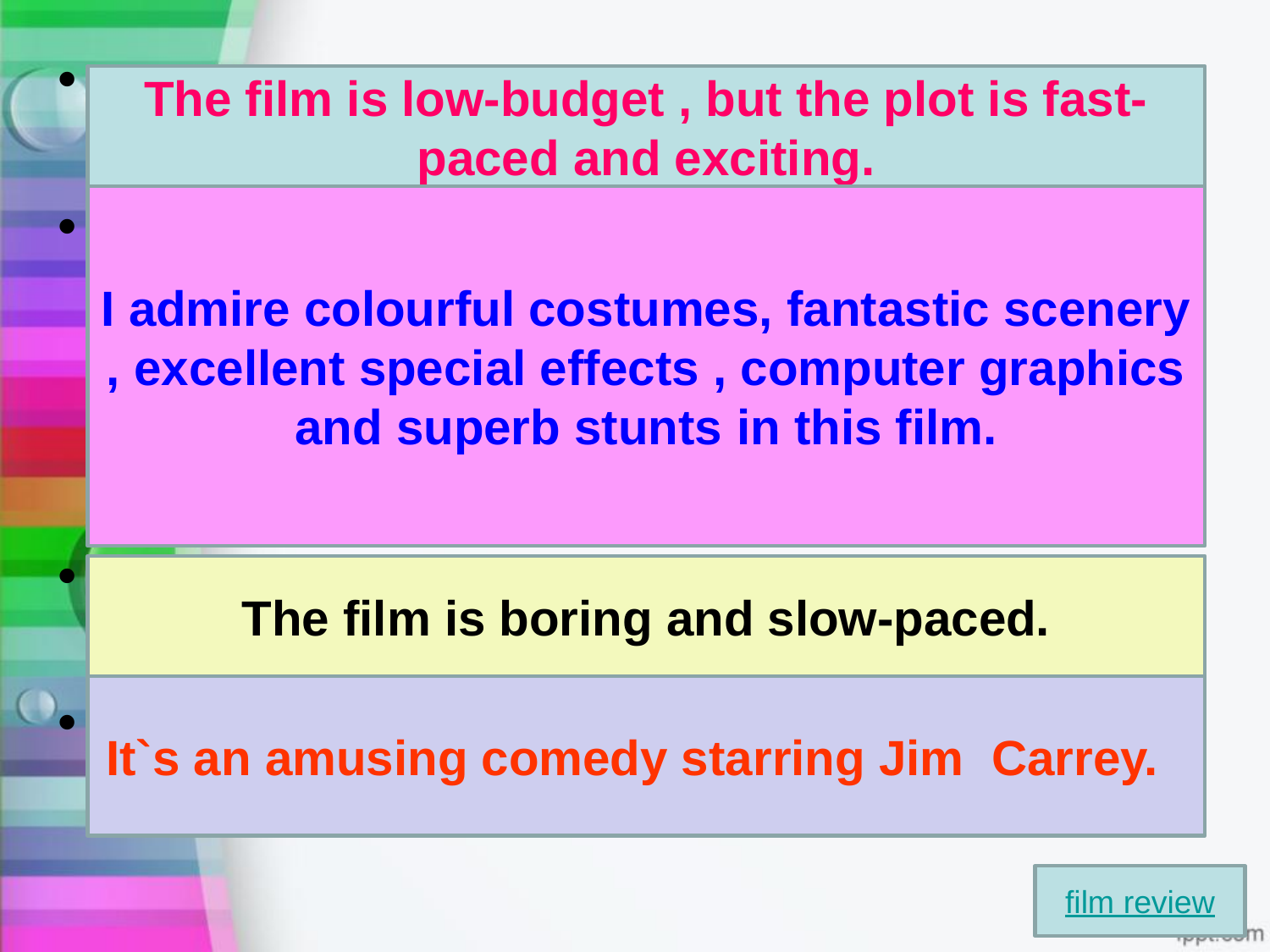

Этот фильм малобюджетный, но сюжет быстро развивающийся и волнующий.
Я восхищаюсь красочными костюмами, потрясающими декорациями, отличными спецэффектами, компьютерной графикой и превосходными трюками в этом фильме.
Фильм скучный, события развиваются медленно.
Это забавная комедия с Джимом Керри в главной роли.

The film is low-budget , but the plot is fast-paced and exciting.
I admire colourful costumes, fantastic scenery , excellent special effects , computer graphics and superb stunts in this film.
The film is boring and slow-paced.
It`s an amusing comedy starring Jim  Carrey.
film review